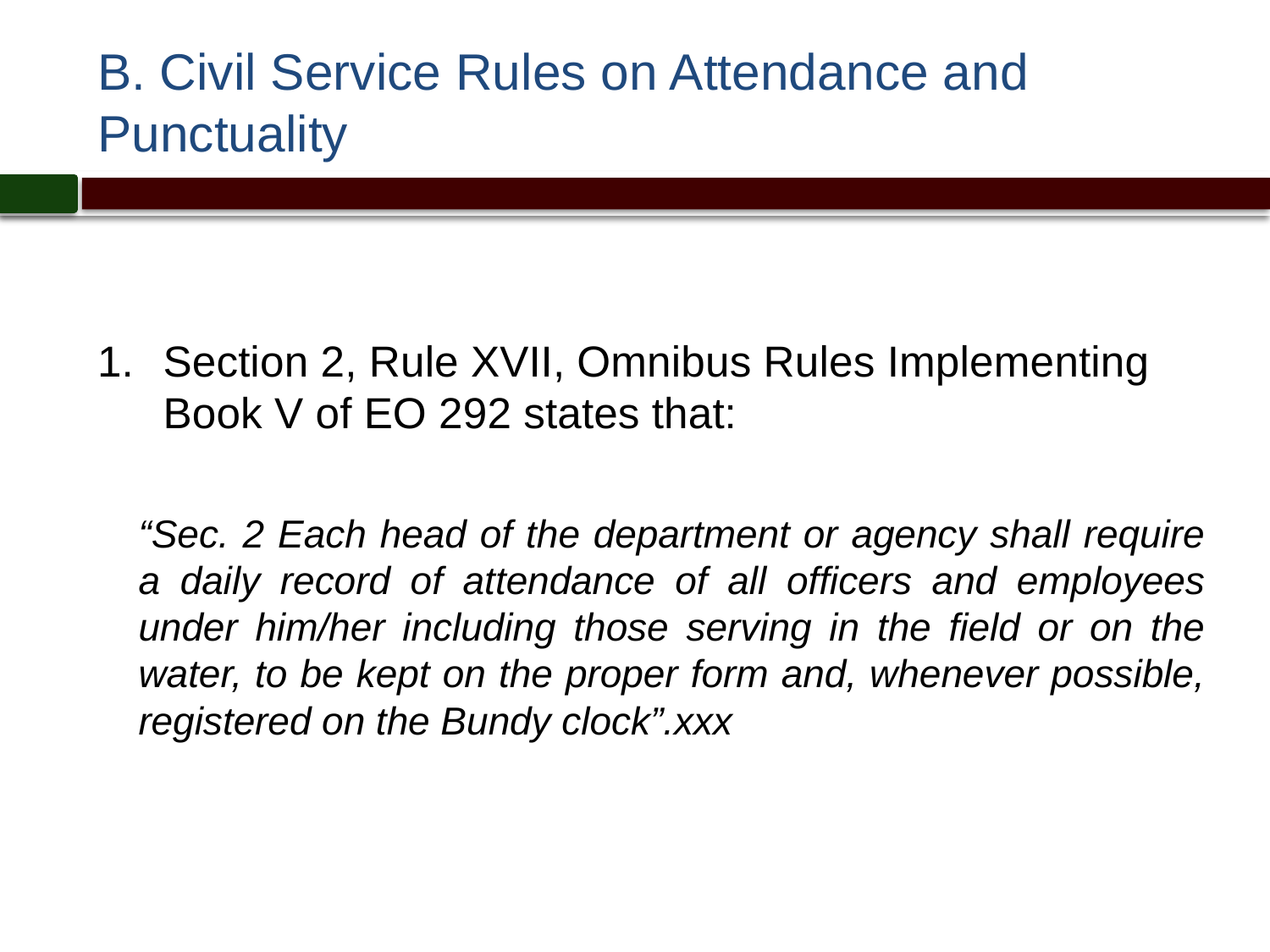

# B. Civil Service Rules on Attendance and Punctuality

Section 2, Rule XVII, Omnibus Rules Implementing Book V of EO 292 states that:

“Sec. 2 Each head of the department or agency shall require a daily record of attendance of all officers and employees under him/her including those serving in the field or on the water, to be kept on the proper form and, whenever possible, registered on the Bundy clock”.xxx